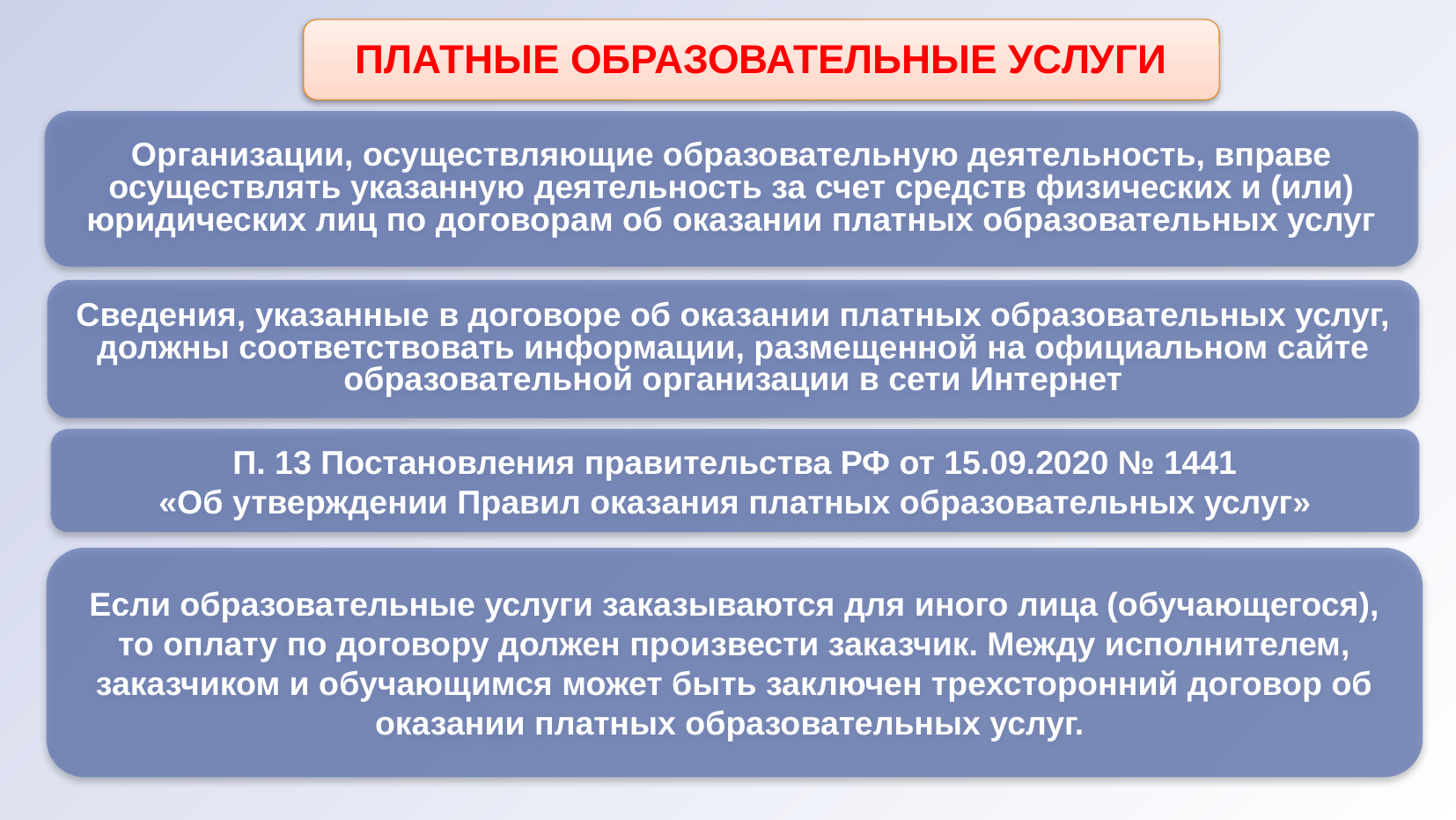

ПЛАТНЫЕ ОБРАЗОВАТЕЛЬНЫЕ УСЛУГИ

Организации, осуществляющие образовательную деятельность, вправе осуществлять указанную деятельность за счет средств физических и (или) юридических лиц по договорам об оказании платных образовательных услуг

Сведения, указанные в договоре об оказании платных образовательных услуг, должны соответствовать информации, размещенной на официальном сайте образовательной организации в сети Интернет

П. 13 Постановления правительства РФ от 15.09.2020 № 1441
«Об утверждении Правил оказания платных образовательных услуг»
Если образовательные услуги заказываются для иного лица (обучающегося), то оплату по договору должен произвести заказчик. Между исполнителем, заказчиком и обучающимся может быть заключен трехсторонний договор об оказании платных образовательных услуг.